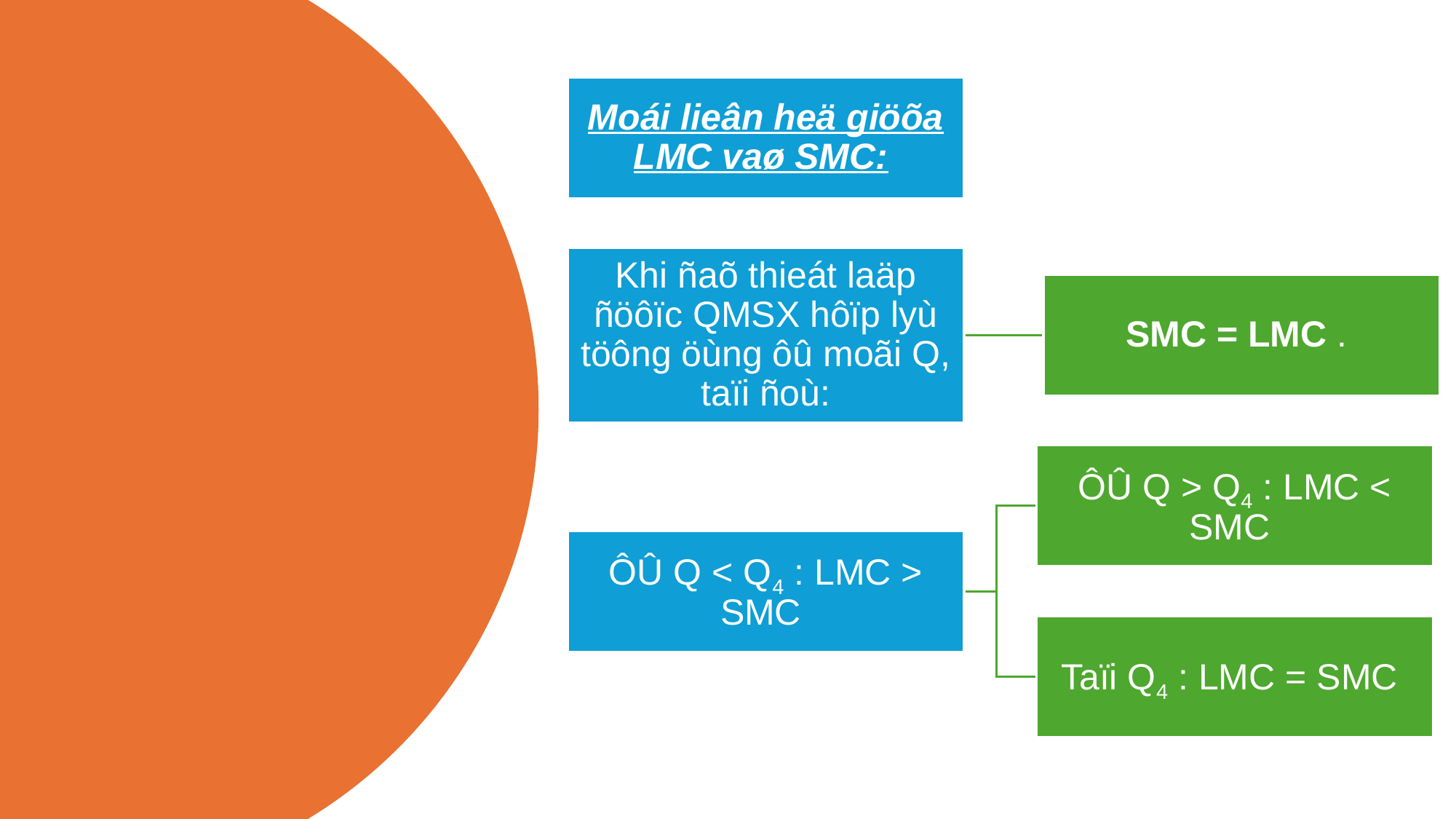

Moái lieân heä giöõa LMC vaø SMC:
Khi ñaõ thieát laäp ñöôïc QMSX hôïp lyù töông öùng ôû moãi Q, taïi ñoù:
SMC = LMC .
ÔÛ Q < Q4 : LMC > SMC
ÔÛ Q > Q4 : LMC < SMC
Taïi Q4 : LMC = SMC